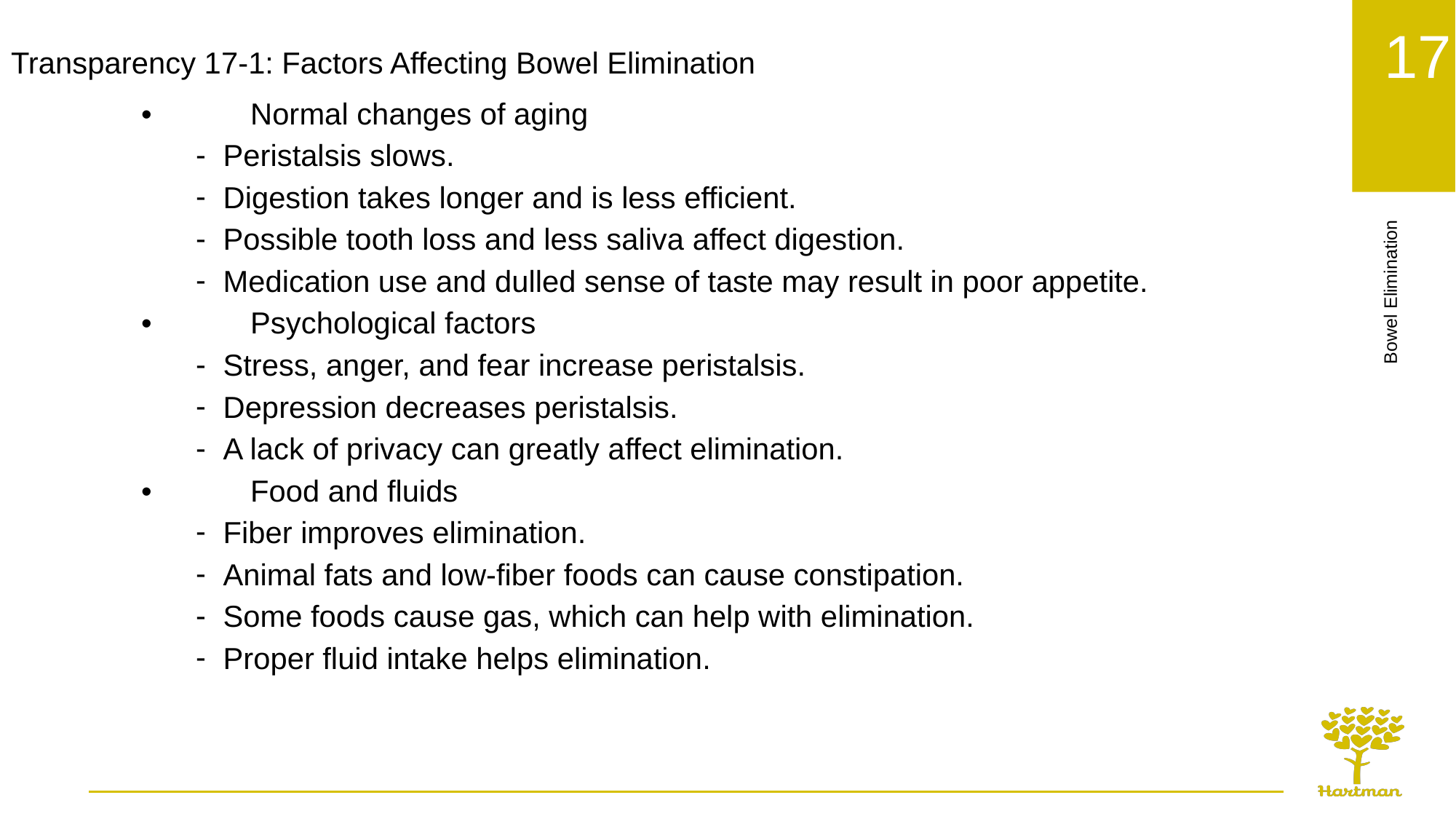

Transparency 17-1: Factors Affecting Bowel Elimination
•	Normal changes of aging
Peristalsis slows.
Digestion takes longer and is less efficient.
Possible tooth loss and less saliva affect digestion.
Medication use and dulled sense of taste may result in poor appetite.
•	Psychological factors
Stress, anger, and fear increase peristalsis.
Depression decreases peristalsis.
A lack of privacy can greatly affect elimination.
•	Food and fluids
Fiber improves elimination.
Animal fats and low-fiber foods can cause constipation.
Some foods cause gas, which can help with elimination.
Proper fluid intake helps elimination.